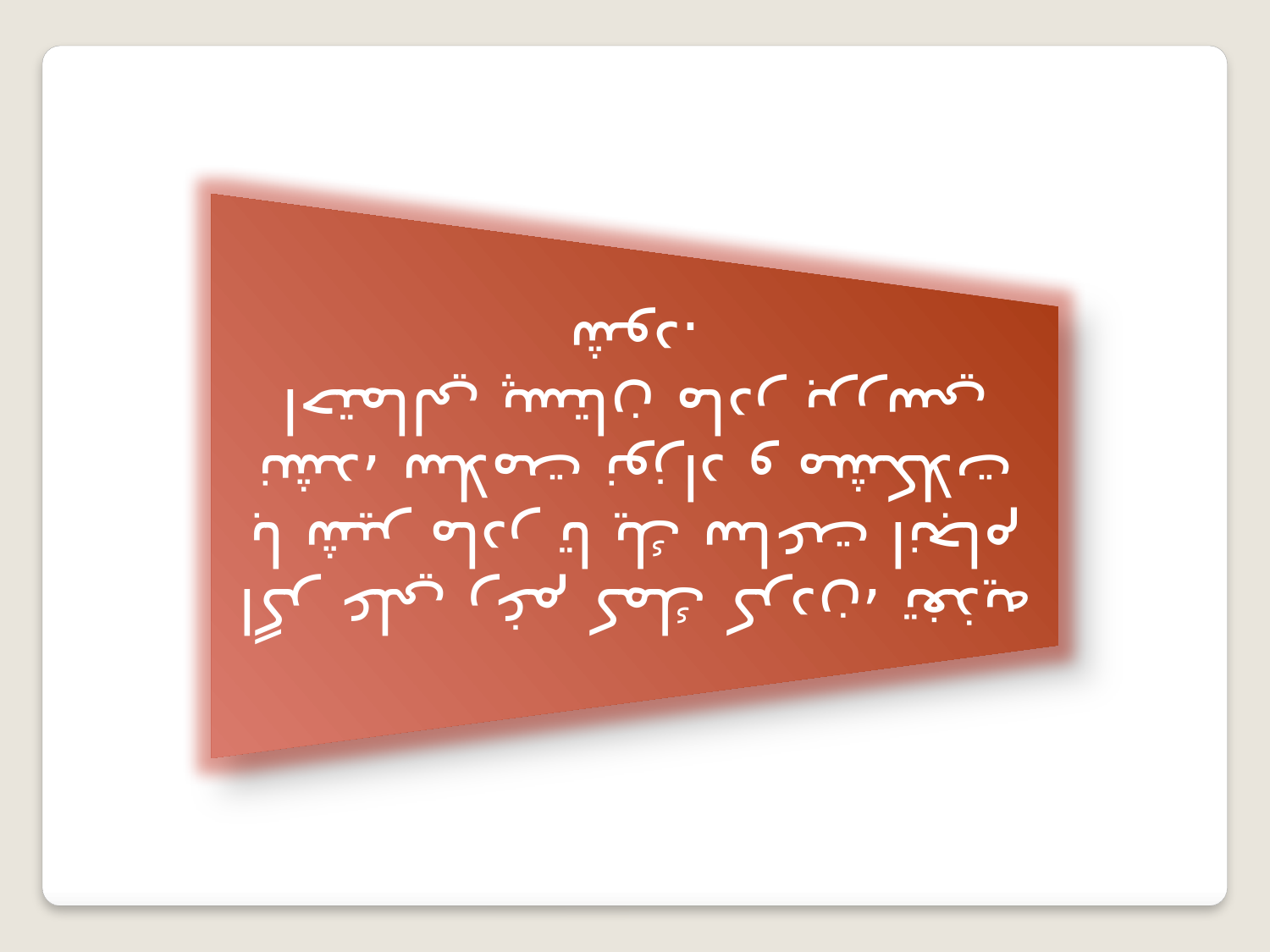

اگر علي رغم كمك كردن، تغذيه با شير مادر تا يك ساعت انجام نشد، سلامت نوزاد و مشكلات احتمالي پستان مادر بررسي شود.